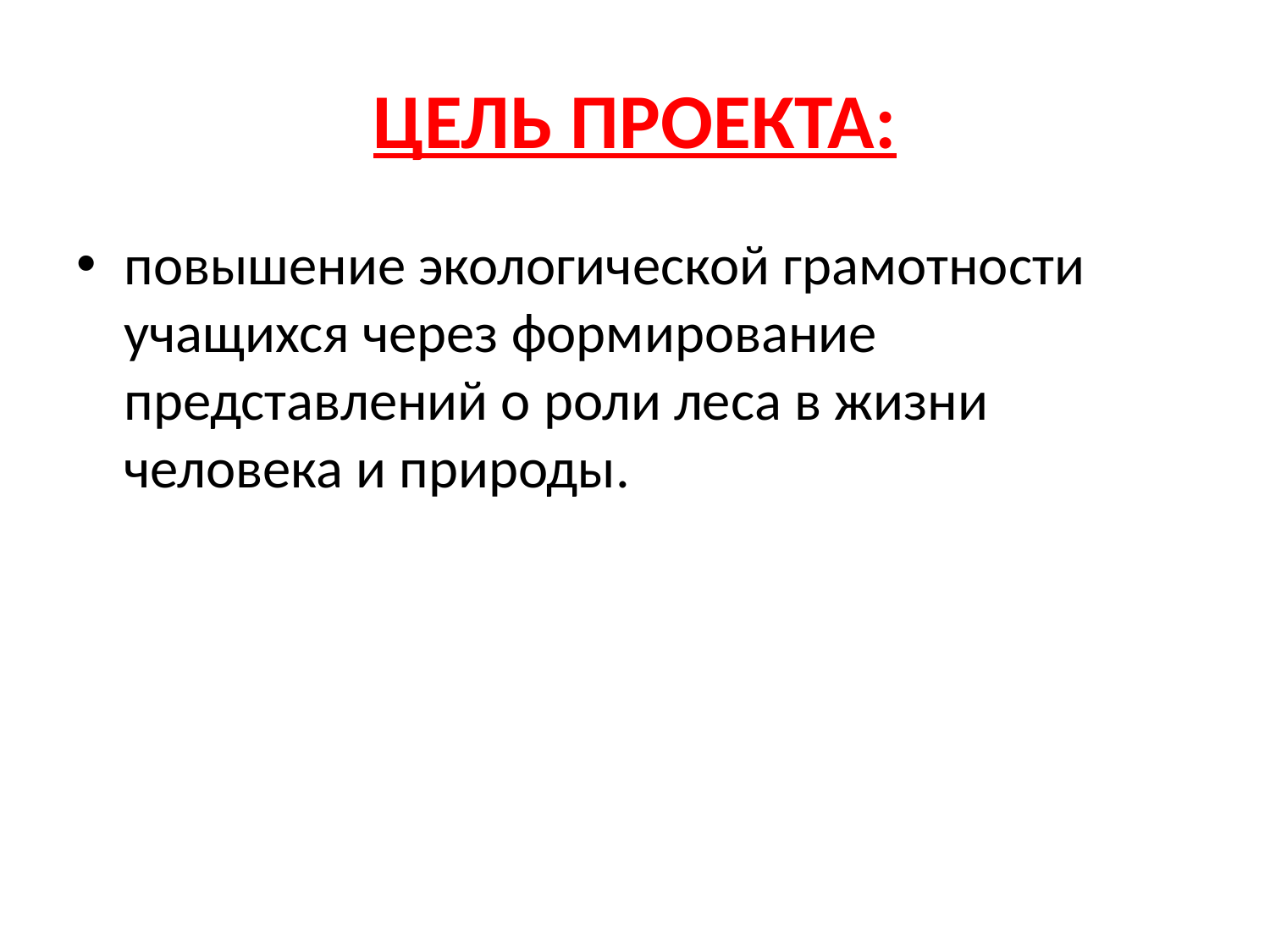

# ЦЕЛЬ ПРОЕКТА:
повышение экологической грамотности учащихся через формирование представлений о роли леса в жизни человека и природы.